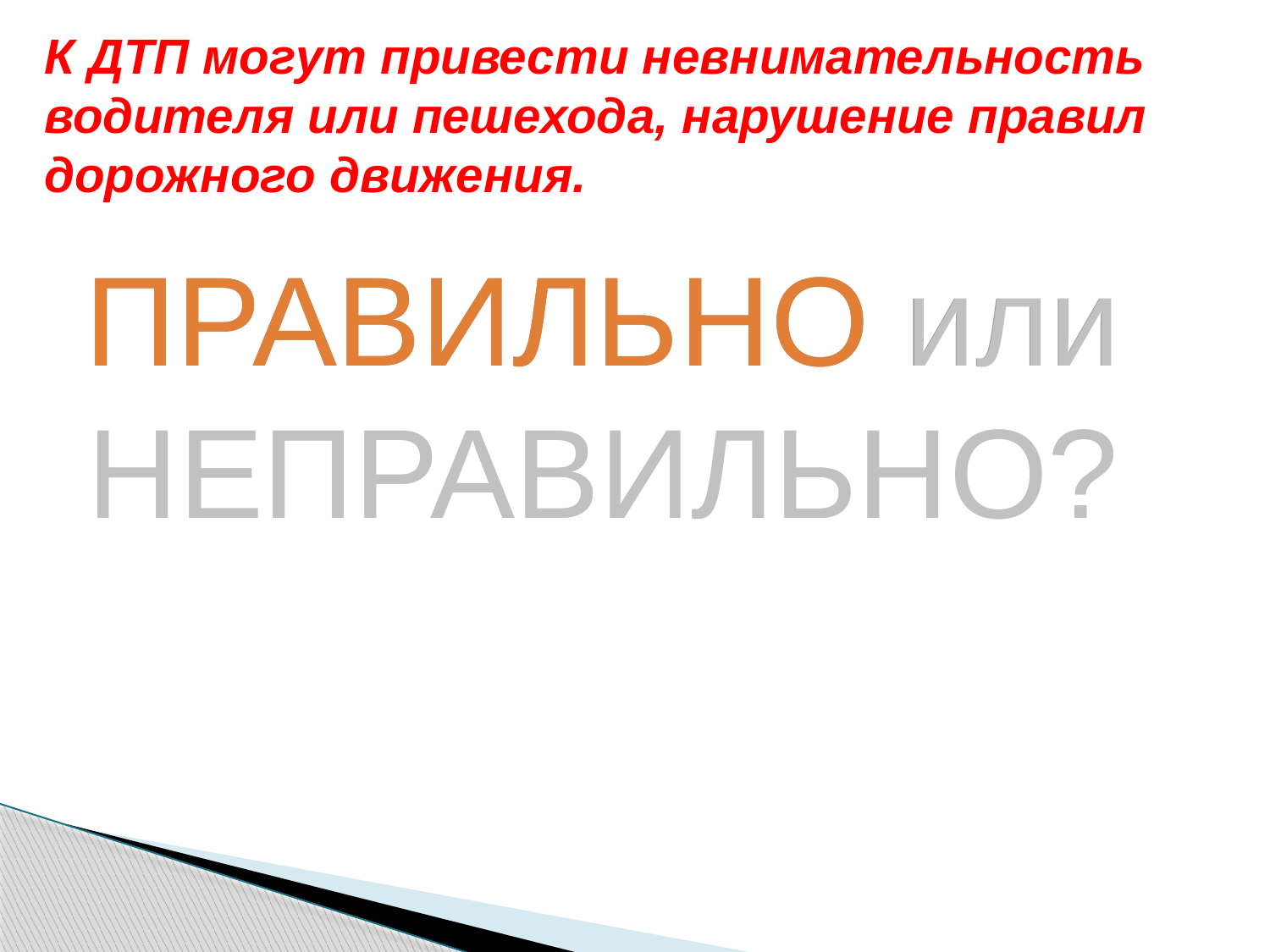

# К ДТП могут привести невнимательность водителя или пешехода, нарушение правил дорожного движения.